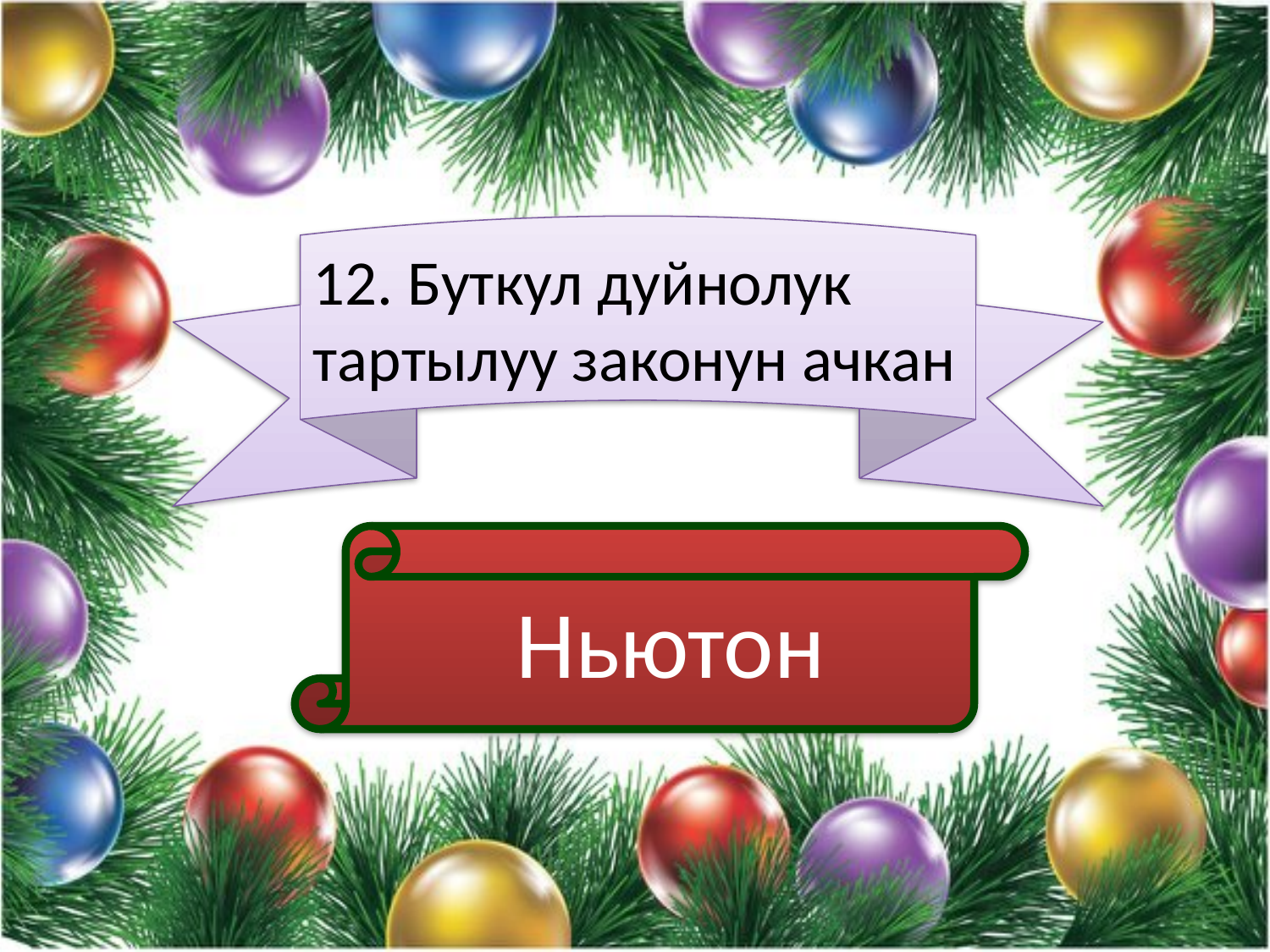

12. Буткул дуйнолук тартылуу законун ачкан
 Ньютон